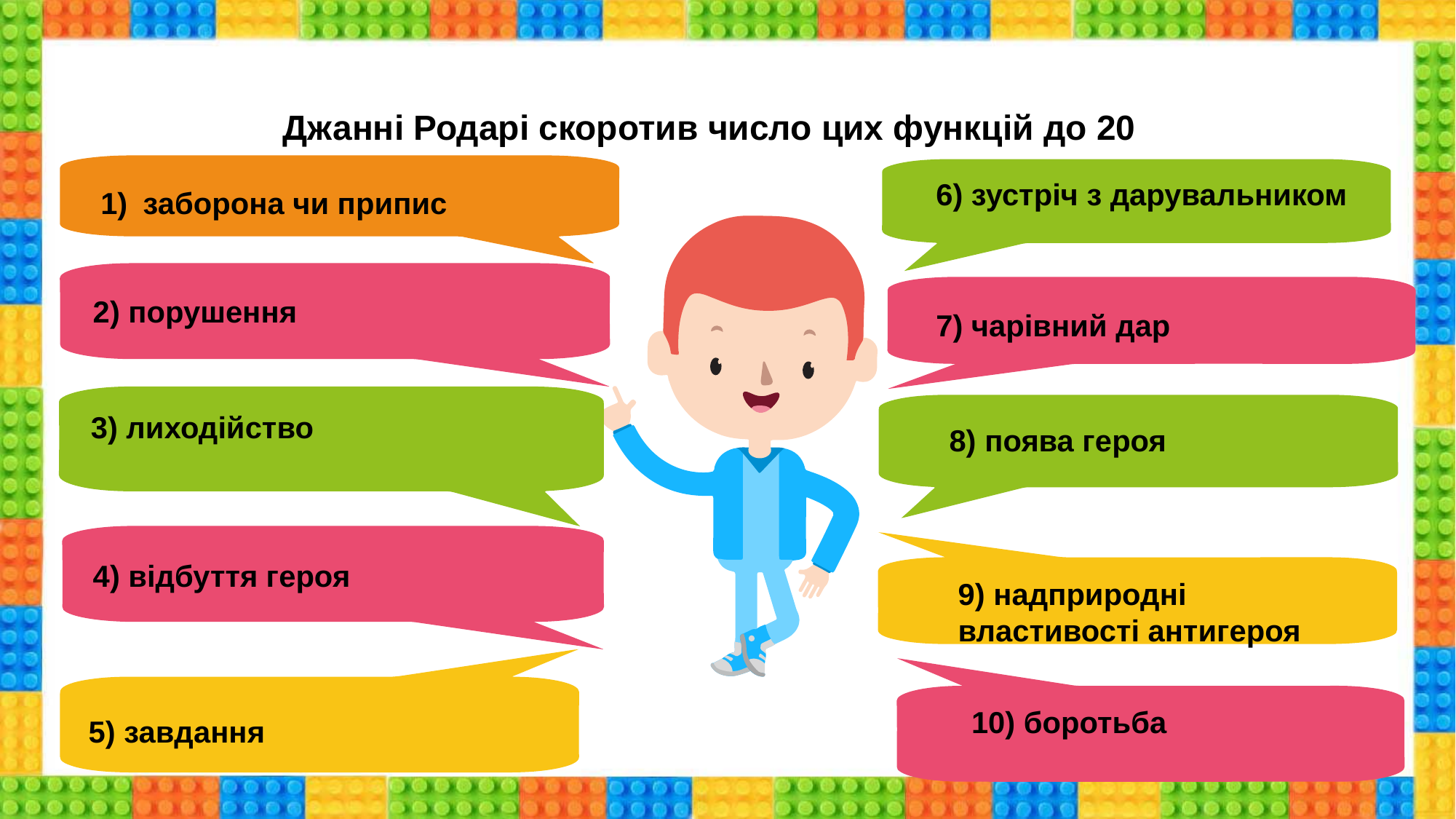

Джанні Родарі скоротив число цих функцій до 20

6) зустріч з дарувальником
заборона чи припис

2) порушення
7) чарівний дар

3) лиходійство
8) поява героя

4) відбуття героя
9) надприродні властивості антигероя

10) боротьба
5) завдання